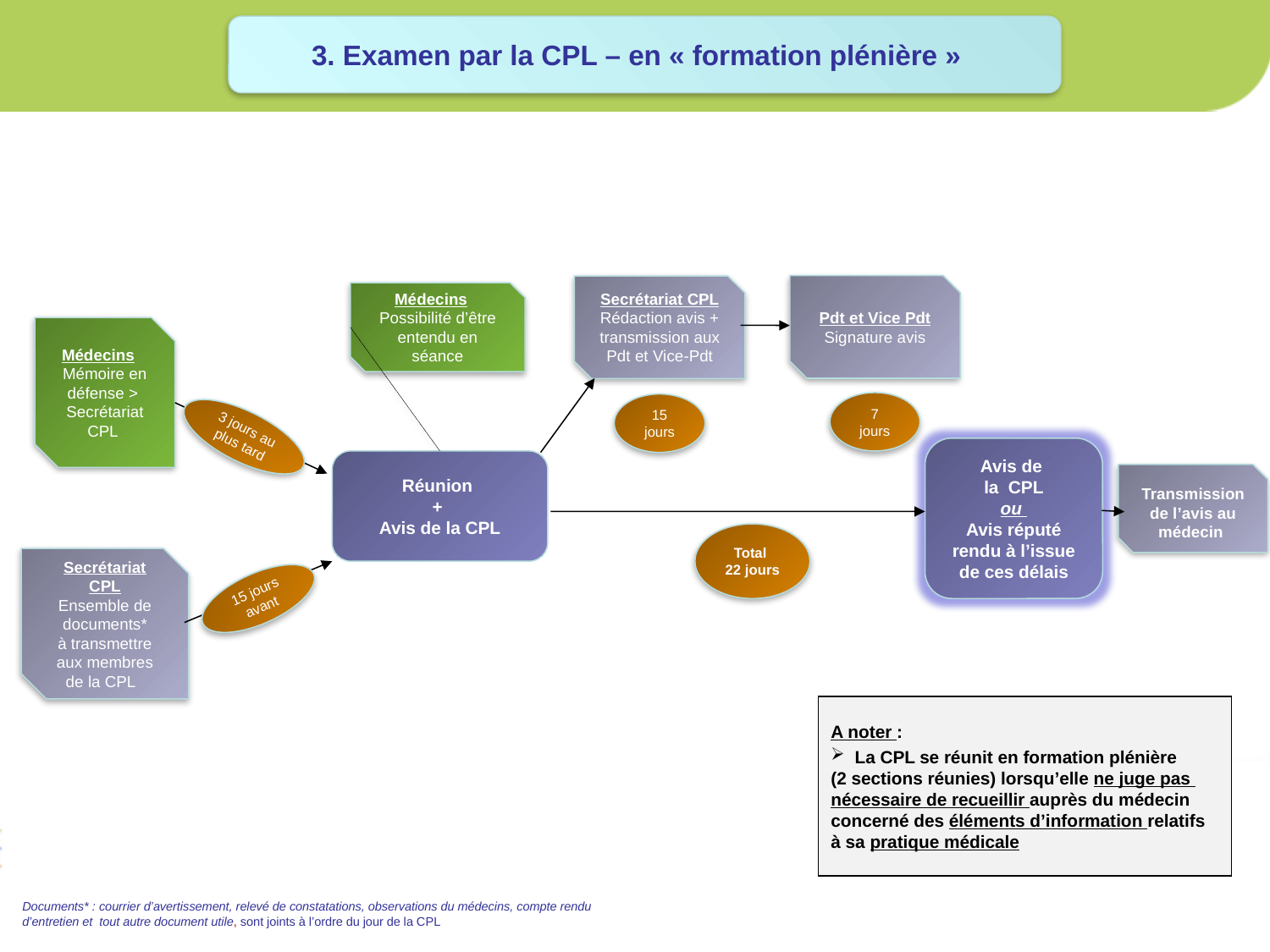

3. Examen par la CPL – en « formation plénière »
Pdt et Vice Pdt
Signature avis
Secrétariat CPL
Rédaction avis + transmission aux Pdt et Vice-Pdt
Médecins
Possibilité d’être entendu en séance
Médecins
Mémoire en défense >
Secrétariat CPL

7 jours
15 jours

3 jours au plus tard
Avis de
la  CPL
ou
Avis réputé rendu à l’issue de ces délais
Réunion
+
Avis de la CPL

Transmission de l’avis au médecin

Total
22 jours
Secrétariat CPL
Ensemble de documents*
à transmettre aux membres de la CPL

15 jours avant
A noter :

La CPL se réunit en formation plénière
(2 sections réunies) lorsqu’elle ne juge pas
nécessaire de recueillir auprès du médecin
concerné des éléments d’information relatifs
à sa pratique médicale

Documents* : courrier d’avertissement, relevé de constatations, observations du médecins, compte rendu d’entretien et  tout autre document utile, sont joints à l’ordre du jour de la CPL